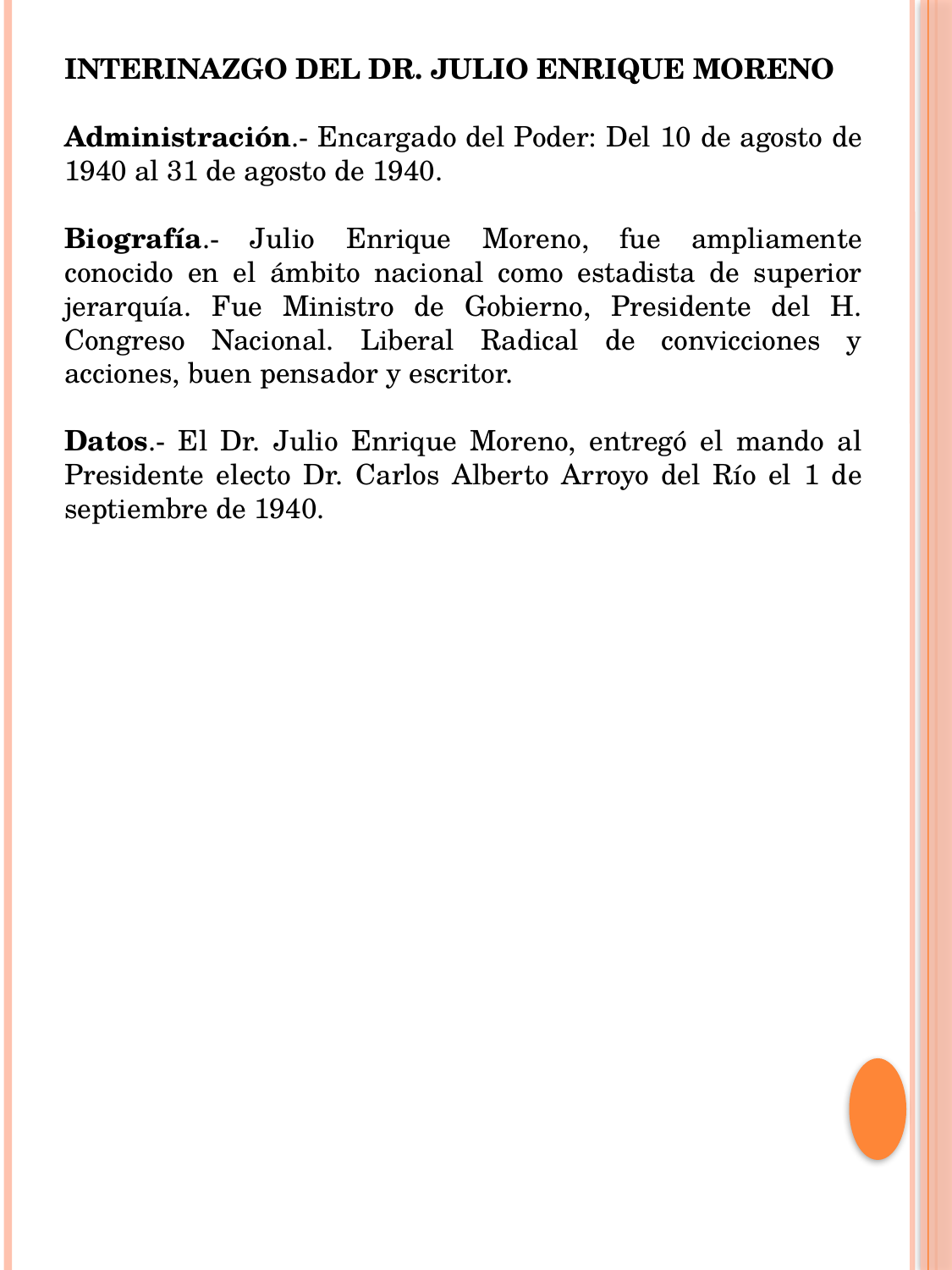

INTERINAZGO DEL DR. JULIO ENRIQUE MORENO

Administración.- Encargado del Poder: Del 10 de agosto de 1940 al 31 de agosto de 1940.

Biografía.- Julio Enrique Moreno, fue ampliamente conocido en el ámbito nacional como estadista de superior jerarquía. Fue Ministro de Gobierno, Presidente del H. Congreso Nacional. Liberal Radical de convicciones y acciones, buen pensador y escritor.

Datos.- El Dr. Julio Enrique Moreno, entregó el mando al Presidente electo Dr. Carlos Alberto Arroyo del Río el 1 de septiembre de 1940.